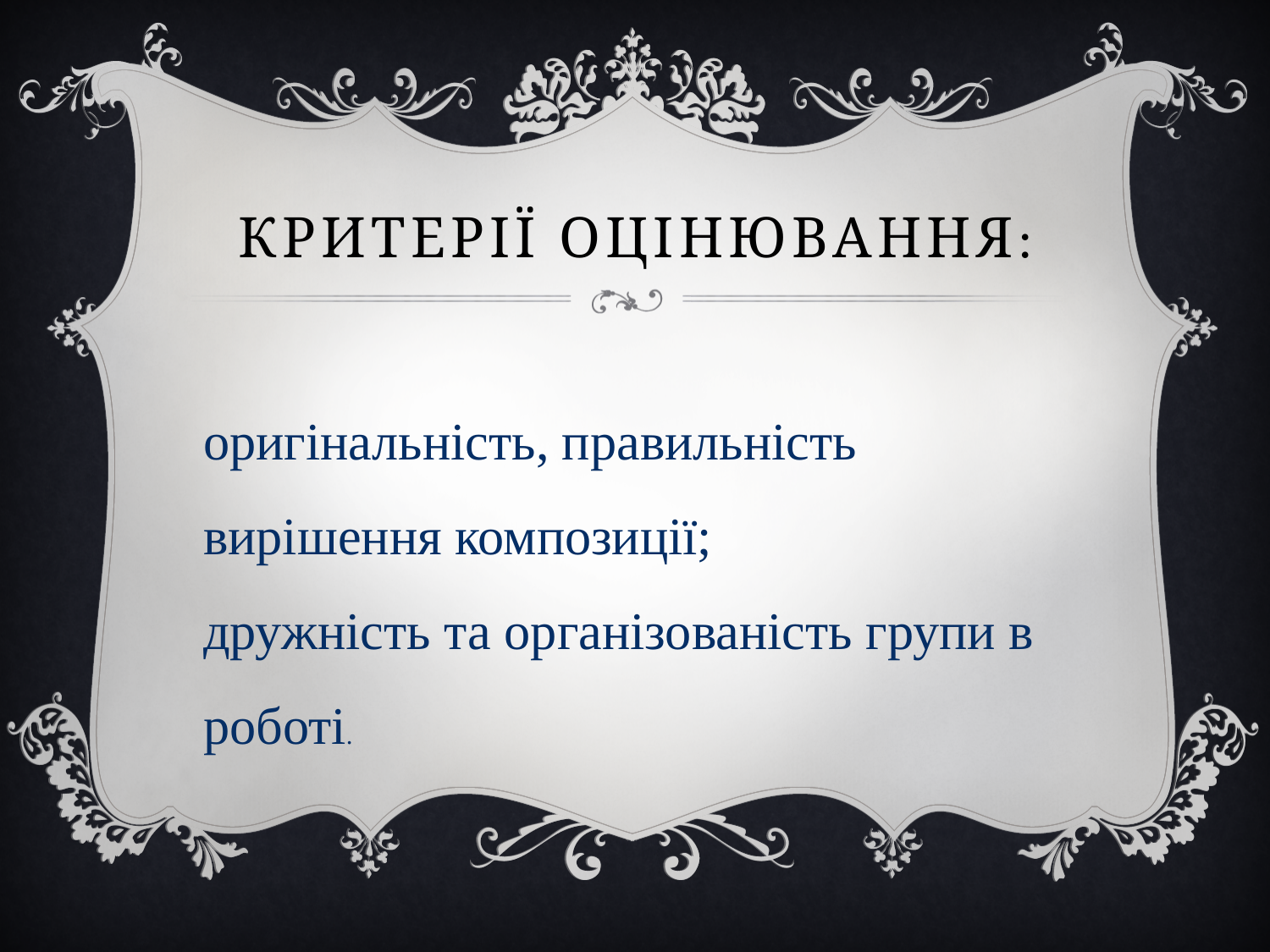

# Критерії оцінювання:
оригінальність, правильність вирішення композиції;
дружність та організованість групи в роботі.